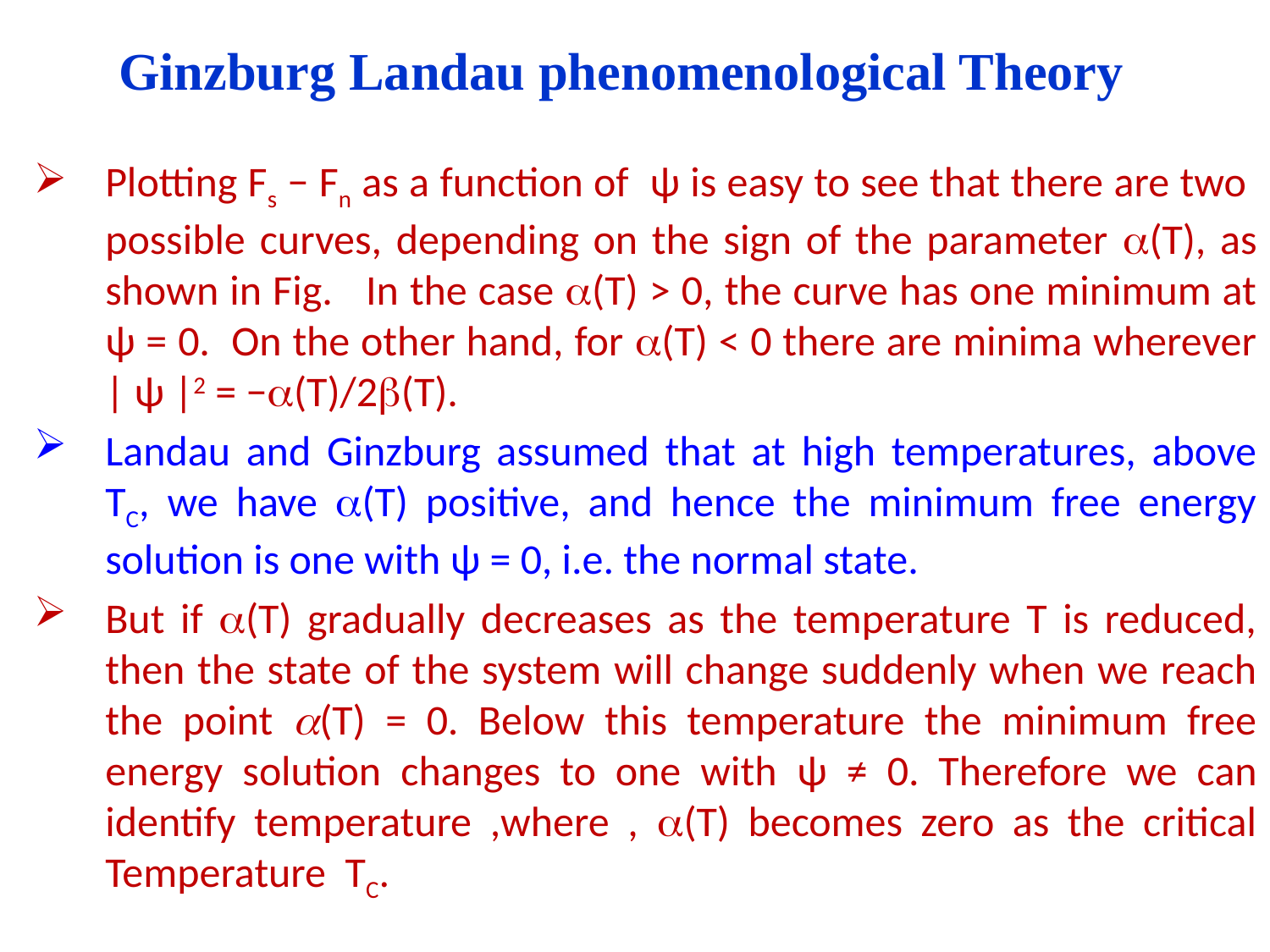

# Ginzburg Landau phenomenological Theory
Plotting Fs − Fn as a function of  ψ is easy to see that there are two  possible curves, depending on the sign of the parameter α(T), as shown in Fig.   In the case α(T) > 0, the curve has one minimum at ψ = 0.  On the other hand, for α(T) < 0 there are minima wherever | ψ |2 = −α(T)/2β(T).
Landau and Ginzburg assumed that at high temperatures, above TC, we have α(T) positive, and hence the minimum free energy solution is one with ψ = 0, i.e. the normal state.
But if α(T) gradually decreases as the temperature T is reduced, then the state of the system will change suddenly when we reach the point α(T) = 0. Below this temperature the minimum free energy solution changes to one with ψ ≠ 0. Therefore we can identify temperature ,where , α(T) becomes zero as the critical Temperature  TC.